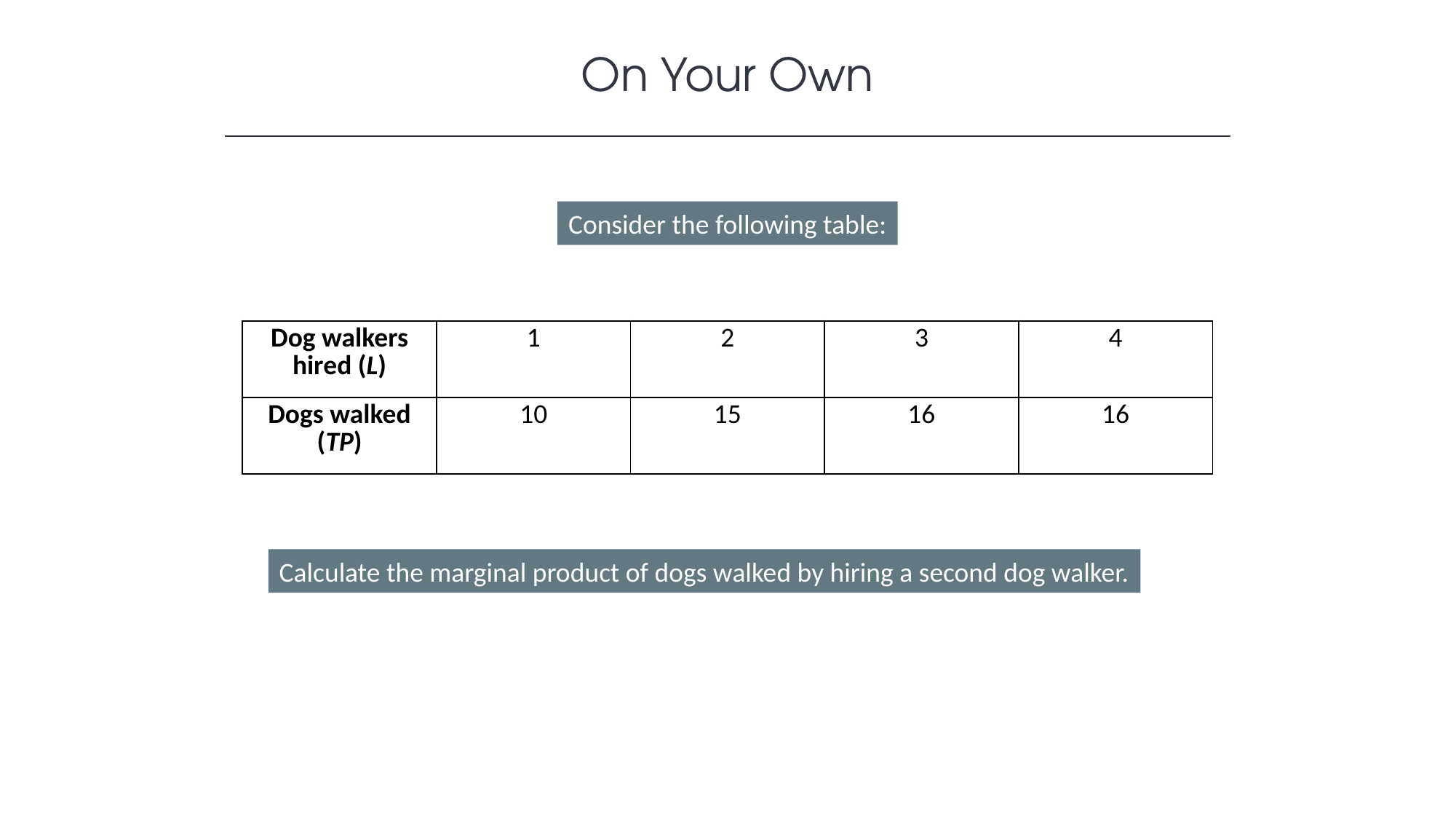

On Your Own
Consider the following table:
| Dog walkers hired (L) | 1 | 2 | 3 | 4 |
| --- | --- | --- | --- | --- |
| Dogs walked (TP) | 10 | 15 | 16 | 16 |
Calculate the marginal product of dogs walked by hiring a second dog walker.